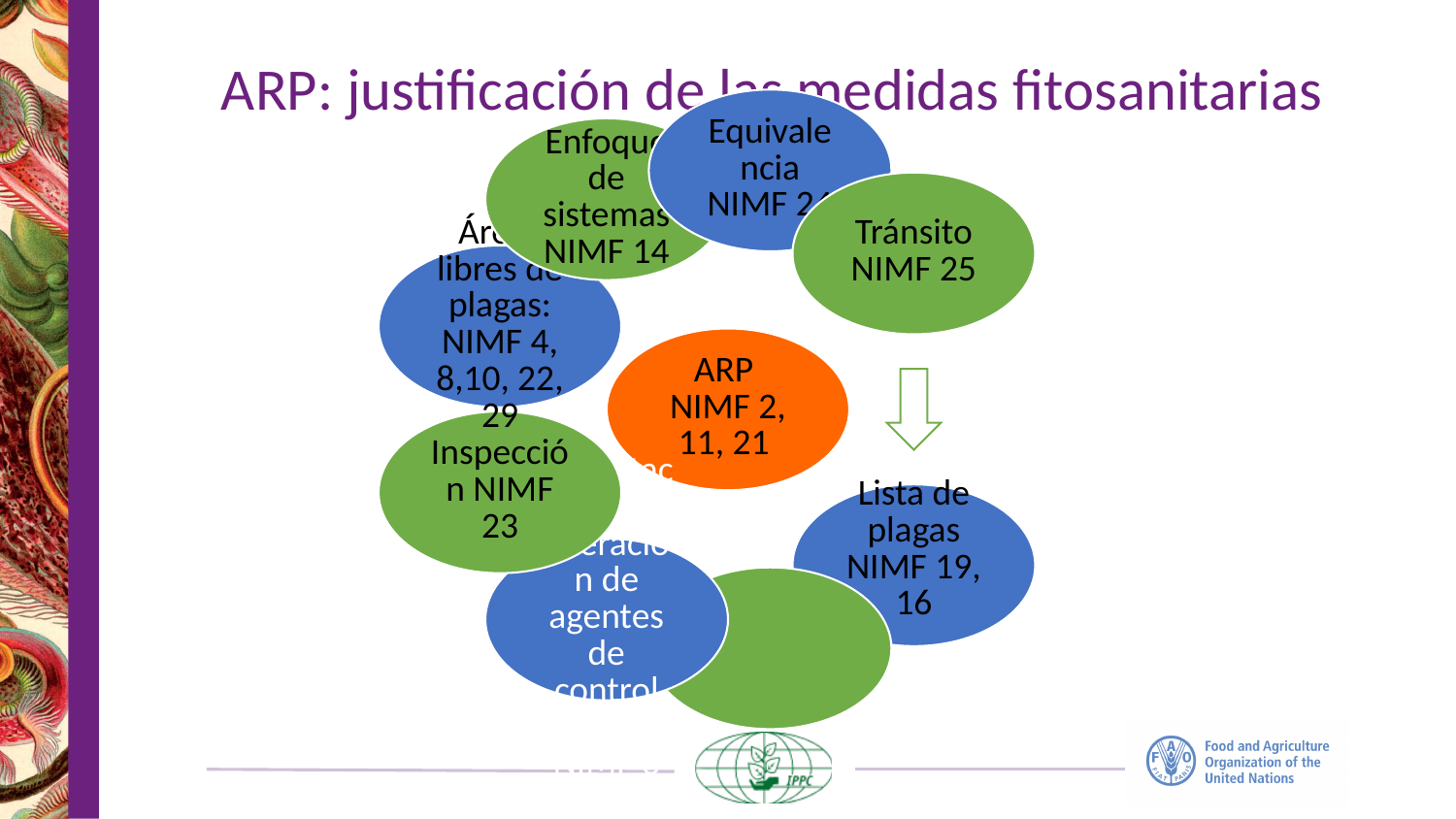

# ARP: justificación de las medidas fitosanitarias
ARP
Equivalencia
NIMF 24
Tránsito
NIMF 25